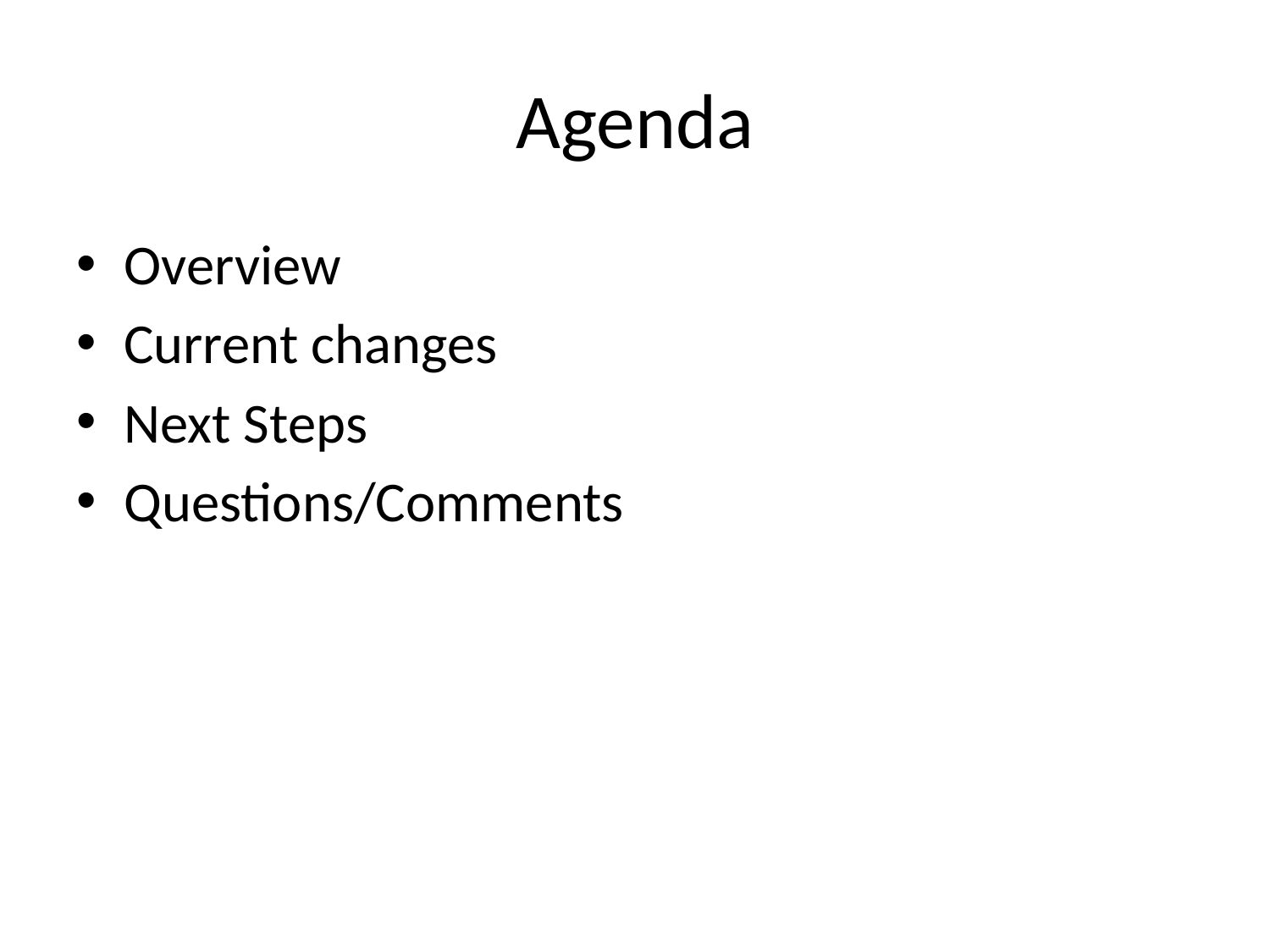

# Agenda
Overview
Current changes
Next Steps
Questions/Comments